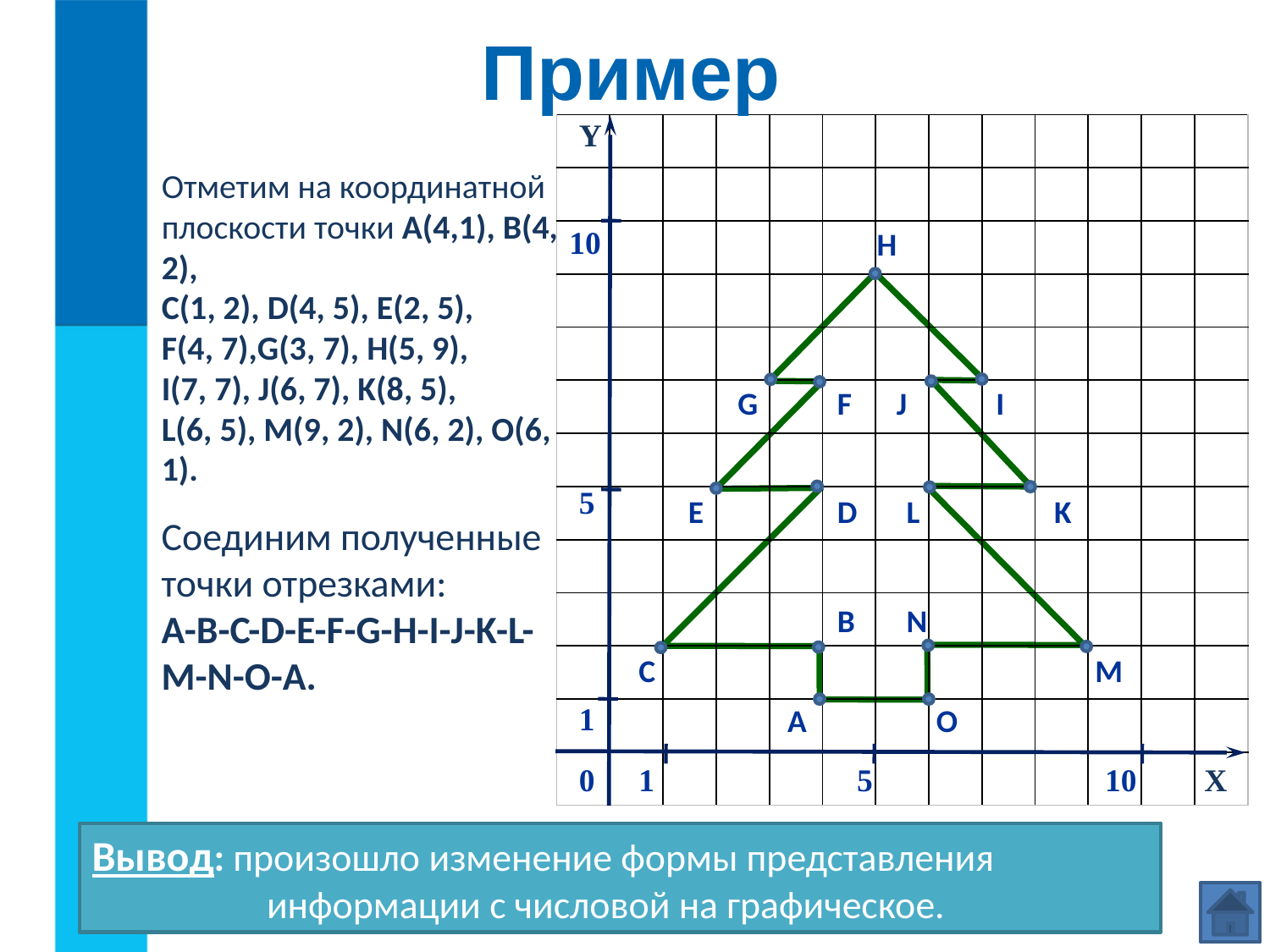

# Пример
Y
|  |  |  |  |  |  |  |  |  |  |  |  |  |
| --- | --- | --- | --- | --- | --- | --- | --- | --- | --- | --- | --- | --- |
|  |  |  |  |  |  |  |  |  |  |  |  |  |
|  |  |  |  |  |  |  |  |  |  |  |  |  |
|  |  |  |  |  |  |  |  |  |  |  |  |  |
|  |  |  |  |  |  |  |  |  |  |  |  |  |
|  |  |  |  |  |  |  |  |  |  |  |  |  |
|  |  |  |  |  |  |  |  |  |  |  |  |  |
|  |  |  |  |  |  |  |  |  |  |  |  |  |
|  |  |  |  |  |  |  |  |  |  |  |  |  |
|  |  |  |  |  |  |  |  |  |  |  |  |  |
|  |  |  |  |  |  |  |  |  |  |  |  |  |
|  |  |  |  |  |  |  |  |  |  |  |  |  |
|  |  |  |  |  |  |  |  |  |  |  |  |  |
Отметим на координатной плоскости точки А(4,1), В(4, 2),
С(1, 2), D(4, 5), E(2, 5),
F(4, 7),G(3, 7), H(5, 9),
I(7, 7), J(6, 7), K(8, 5),
L(6, 5), M(9, 2), N(6, 2), O(6, 1).
10
H

G

F
J
I
5

E
D
L
K
Соединим полученные точки отрезками:
A-B-C-D-E-F-G-H-I-J-K-L-M-N-O-А.
B
N

C
M
1
A

O
0
1
5
10
X
Вывод: произошло изменение формы представления информации с числовой на графическое.